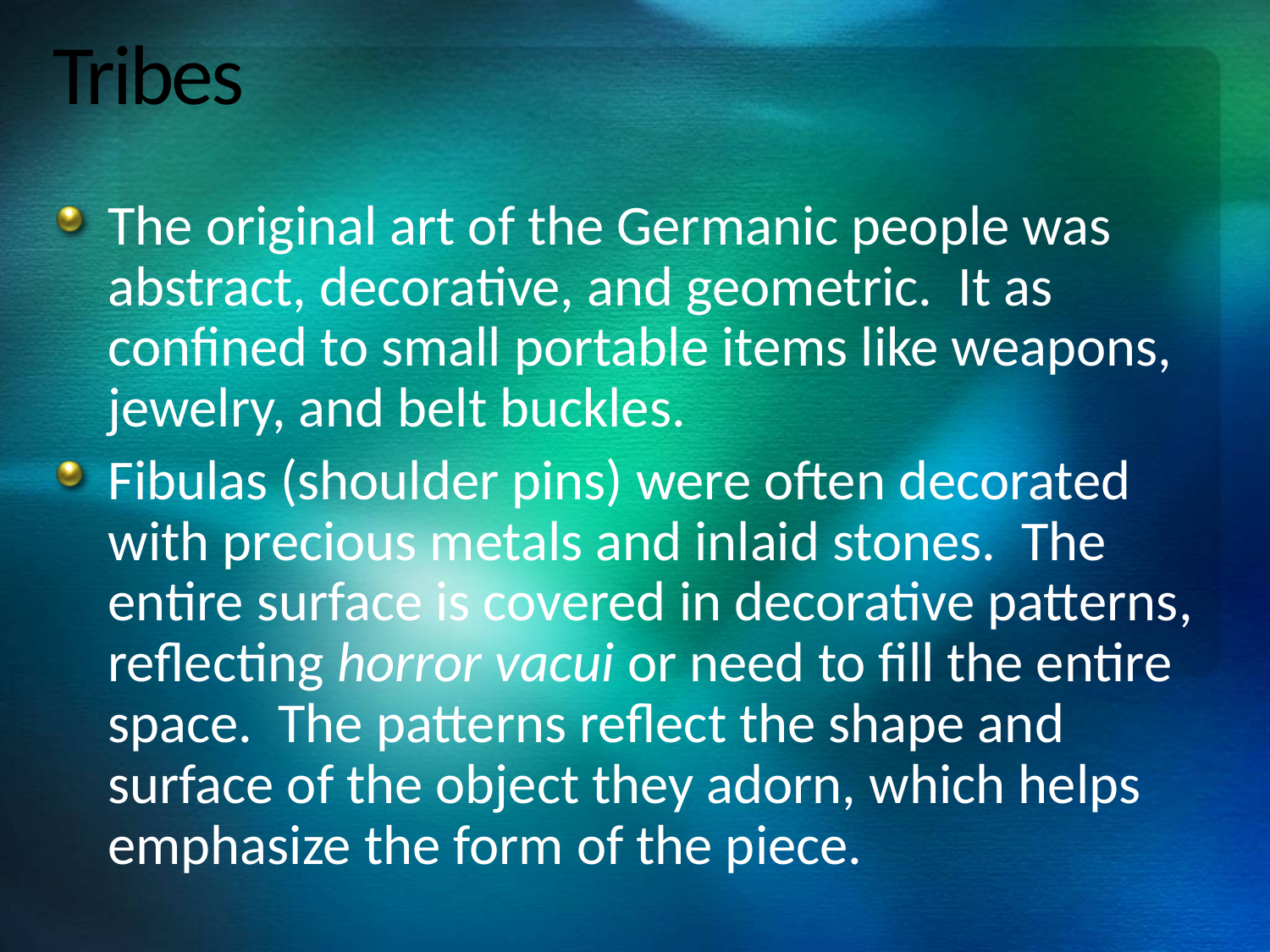

# Tribes
The original art of the Germanic people was abstract, decorative, and geometric.  It as confined to small portable items like weapons, jewelry, and belt buckles.
Fibulas (shoulder pins) were often decorated with precious metals and inlaid stones.  The entire surface is covered in decorative patterns, reflecting horror vacui or need to fill the entire space.  The patterns reflect the shape and surface of the object they adorn, which helps emphasize the form of the piece.